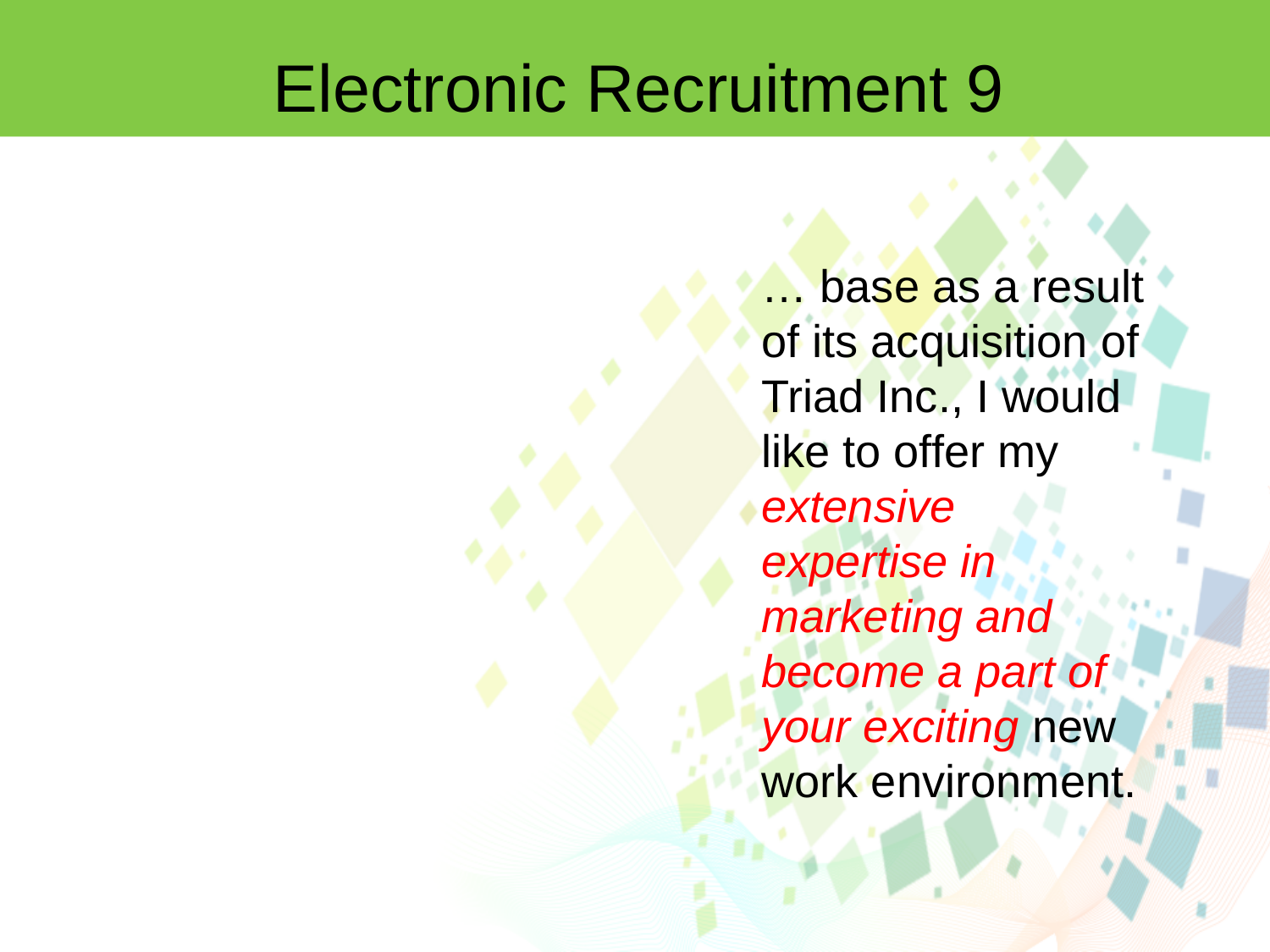

Electronic Recruitment 9
… base as a result of its acquisition of Triad Inc., I would like to offer my extensive expertise in marketing and become a part of your exciting new
work environment.